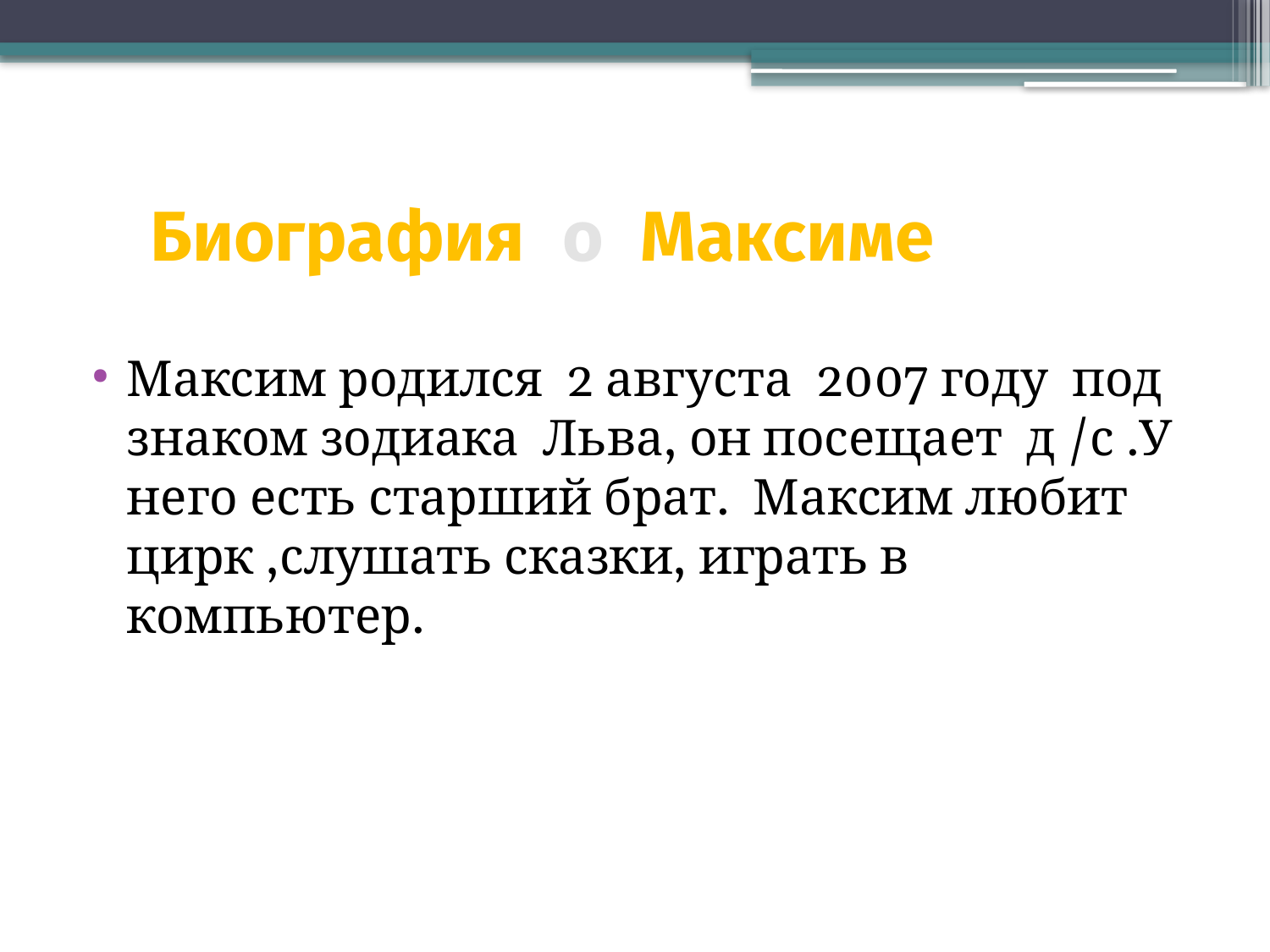

# Биография  о  Максиме

Максим родился  2 августа  2007 году  под знаком зодиака  Льва, он посещает  д /с .У него есть старший брат.  Максим любит цирк ,слушать сказки, играть в компьютер.